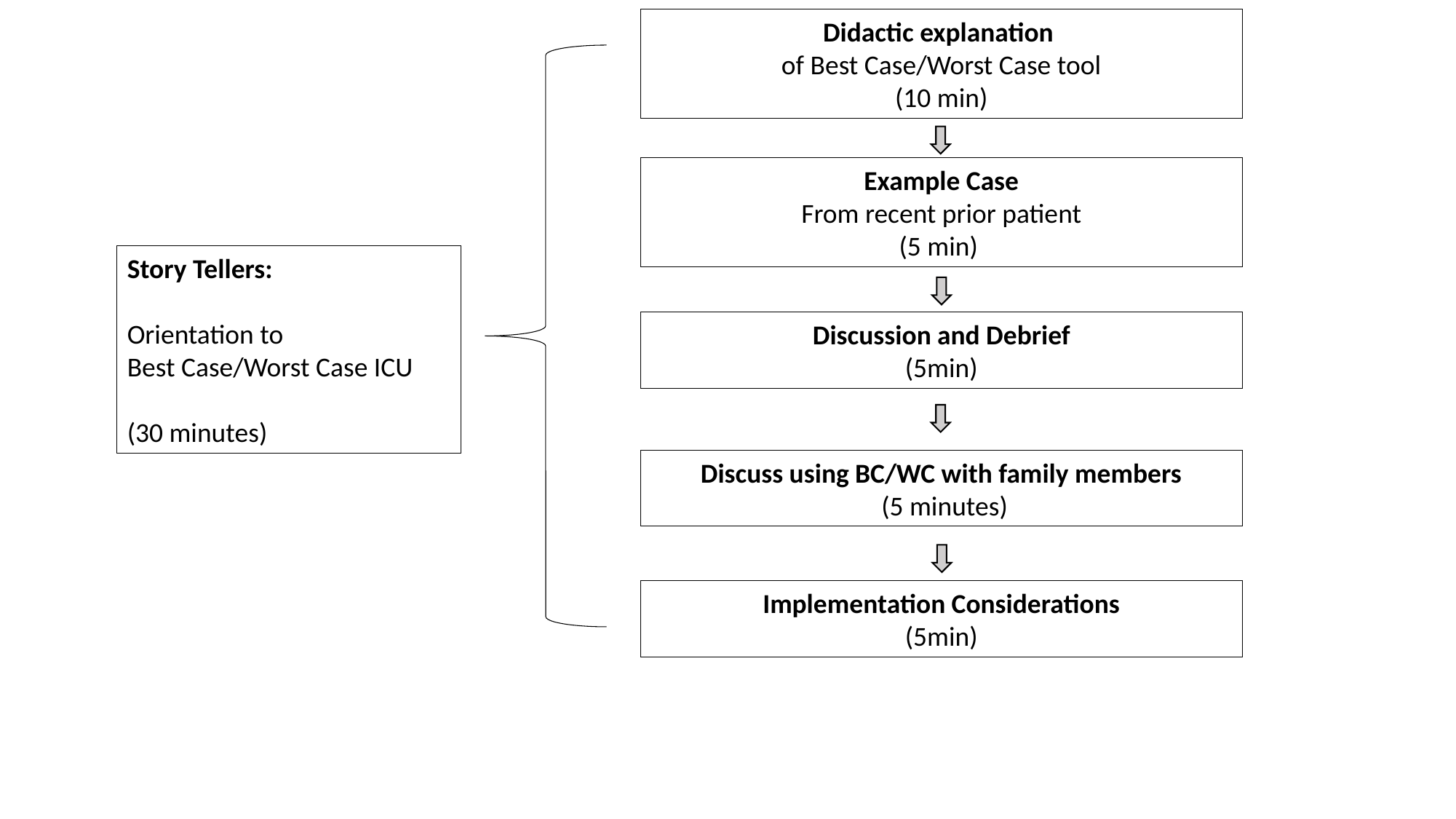

Didactic explanation
of Best Case/Worst Case tool
(10 min)

Example Case
From recent prior patient
(5 min)
Story Tellers:

Orientation to
Best Case/Worst Case ICU

(30 minutes)

Discussion and Debrief
(5min)

Discuss using BC/WC with family members
 (5 minutes)

Implementation Considerations
(5min)